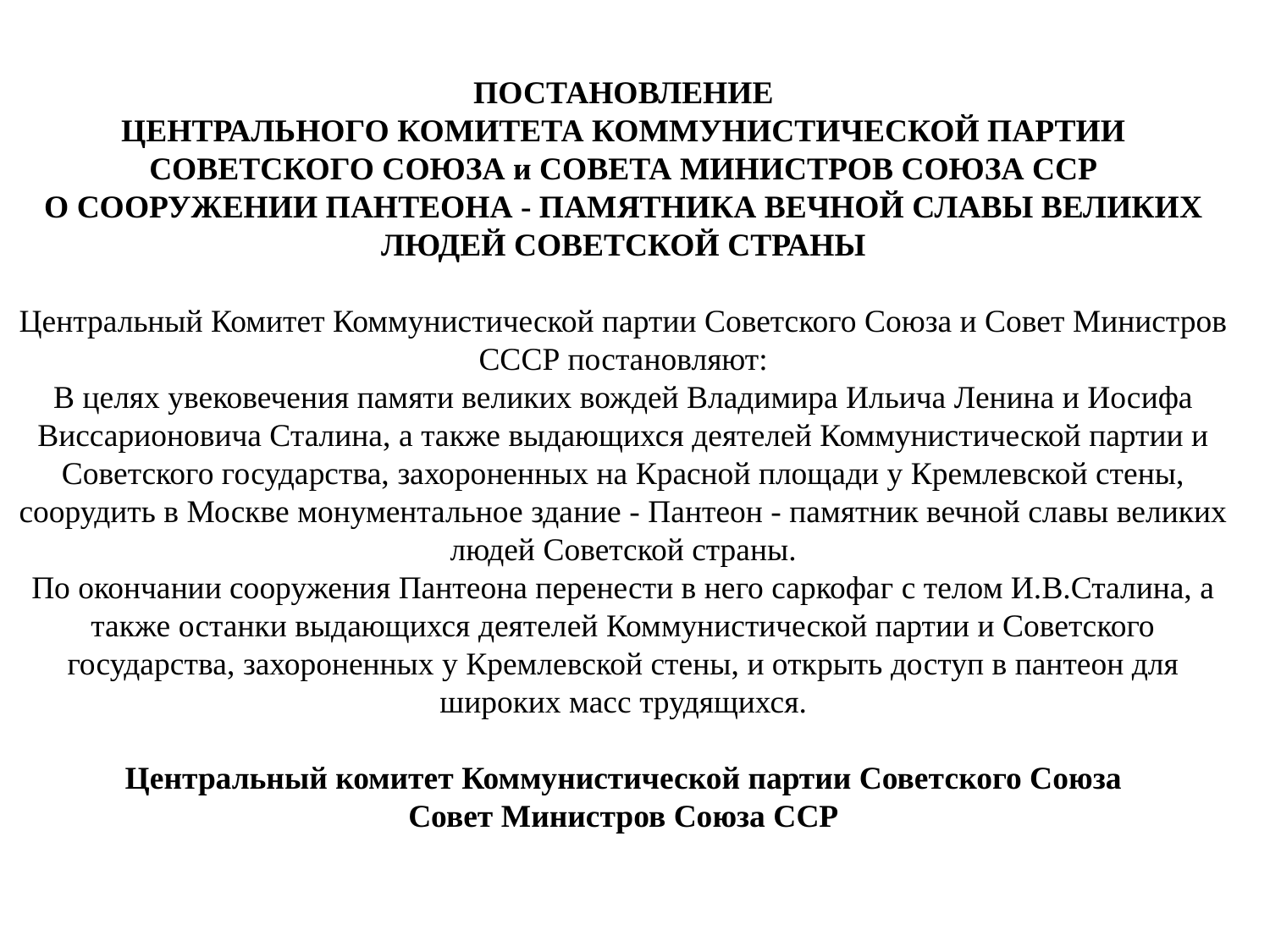

ПОСТАНОВЛЕНИЕ
ЦЕНТРАЛЬНОГО КОМИТЕТА КОММУНИСТИЧЕСКОЙ ПАРТИИ СОВЕТСКОГО СОЮЗА и СОВЕТА МИНИСТРОВ СОЮЗА ССР
О СООРУЖЕНИИ ПАНТЕОНА - ПАМЯТНИКА ВЕЧНОЙ СЛАВЫ ВЕЛИКИХ ЛЮДЕЙ СОВЕТСКОЙ СТРАНЫ

Центральный Комитет Коммунистической партии Советского Союза и Совет Министров СССР постановляют:
В целях увековечения памяти великих вождей Владимира Ильича Ленина и Иосифа Виссарионовича Сталина, а также выдающихся деятелей Коммунистической партии и Советского государства, захороненных на Красной площади у Кремлевской стены, соорудить в Москве монументальное здание - Пантеон - памятник вечной славы великих людей Советской страны.
По окончании сооружения Пантеона перенести в него саркофаг с телом И.В.Сталина, а также останки выдающихся деятелей Коммунистической партии и Советского государства, захороненных у Кремлевской стены, и открыть доступ в пантеон для широких масс трудящихся.

Центральный комитет Коммунистической партии Советского Союза
Совет Министров Союза ССР